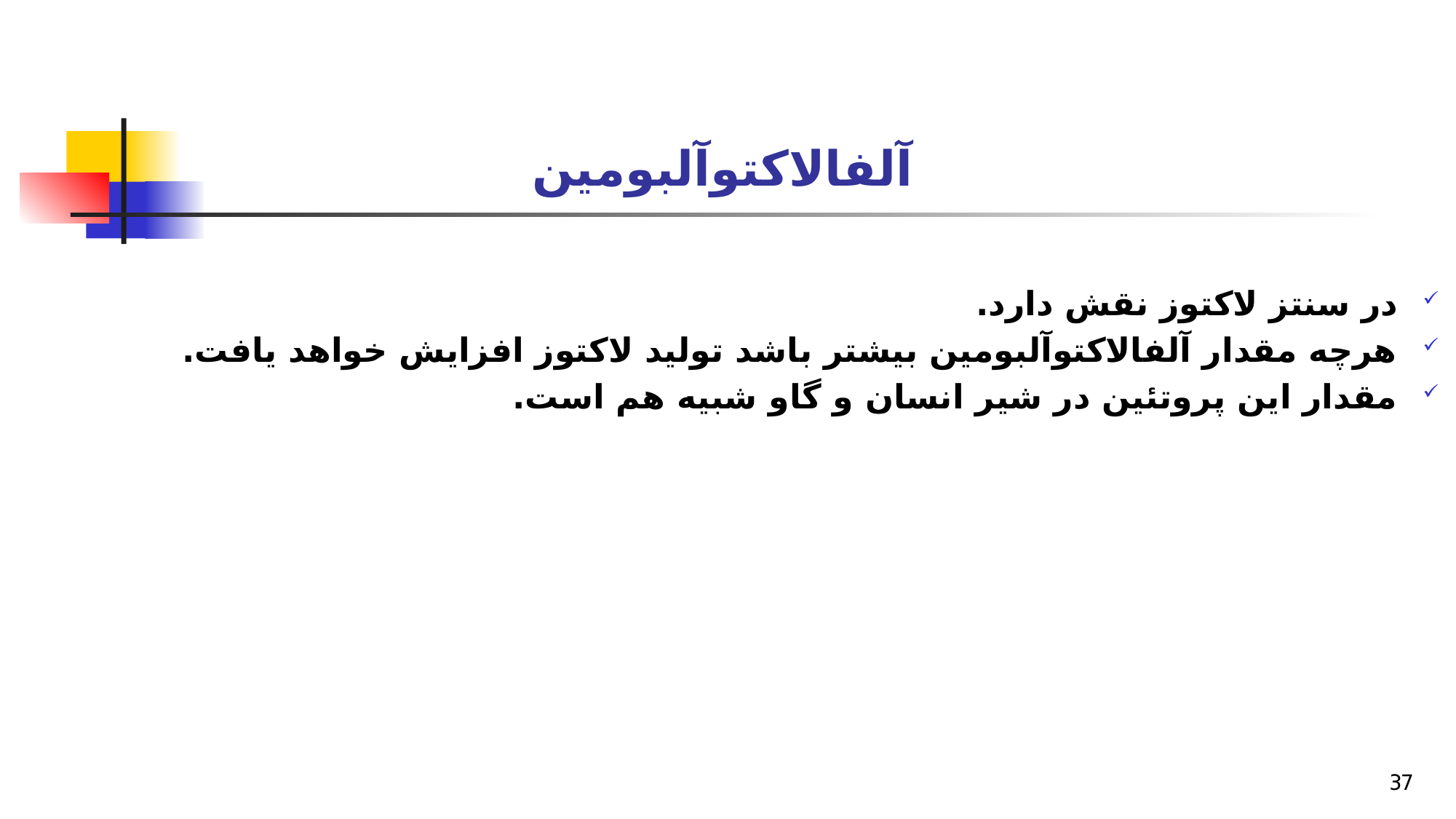

# آلفالاکتوآلبومین

در سنتز لاکتوز نقش دارد.
هرچه مقدار آلفالاکتوآلبومین بیشتر باشد تولید لاکتوز افزایش خواهد یافت.
مقدار این پروتئین در شیر انسان و گاو شبیه هم است.

37